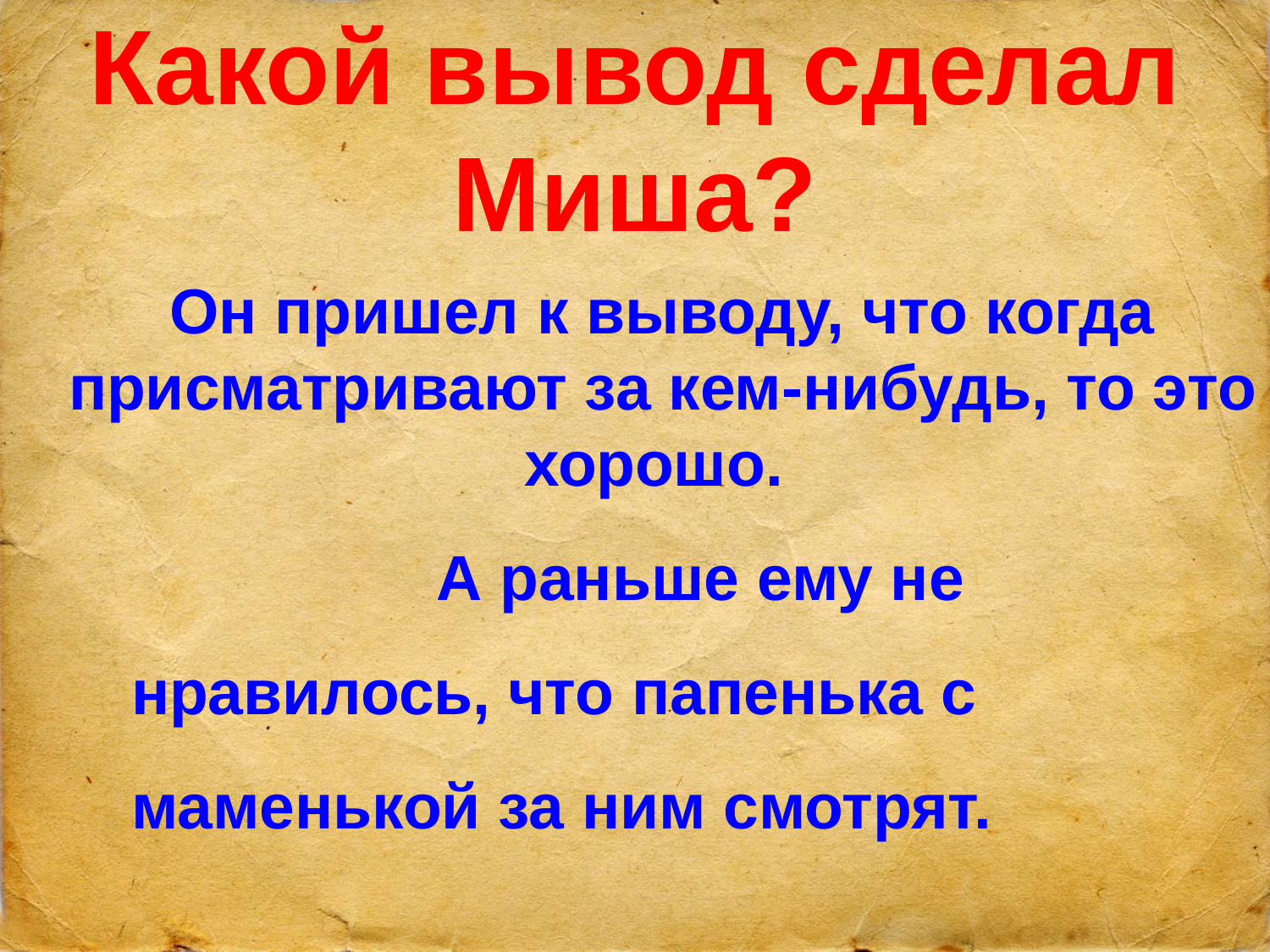

Какой вывод сделал Миша?
Он пришел к выводу, что когда присматривают за кем-нибудь, то это хорошо.
                     А раньше ему не нравилось, что папенька с маменькой за ним смотрят.